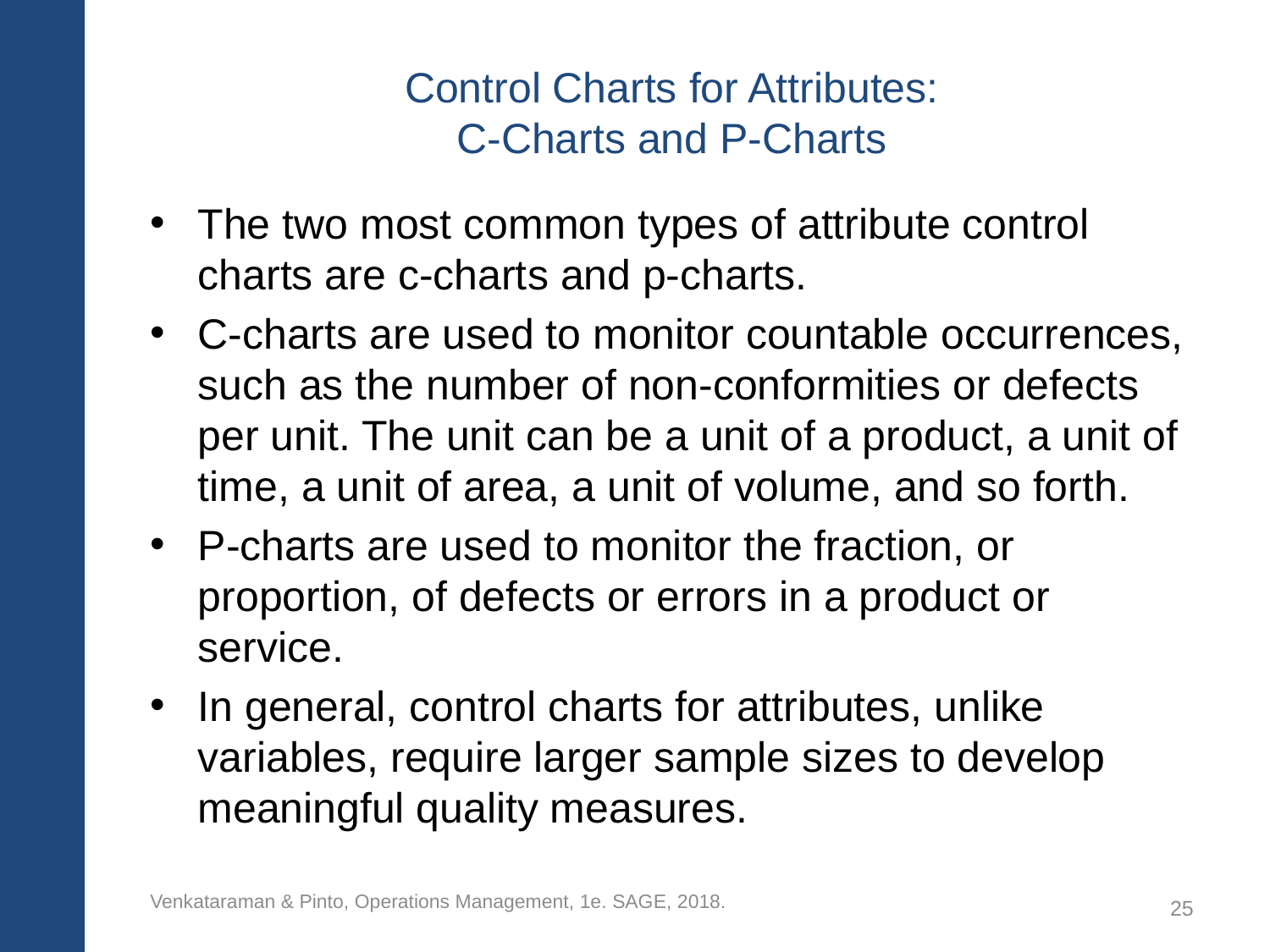

# Control Charts for Attributes: C-Charts and P-Charts
The two most common types of attribute control charts are c-charts and p-charts.
C-charts are used to monitor countable occurrences, such as the number of non-conformities or defects per unit. The unit can be a unit of a product, a unit of time, a unit of area, a unit of volume, and so forth.
P-charts are used to monitor the fraction, or proportion, of defects or errors in a product or service.
In general, control charts for attributes, unlike variables, require larger sample sizes to develop meaningful quality measures.
Venkataraman & Pinto, Operations Management, 1e. SAGE, 2018.
25